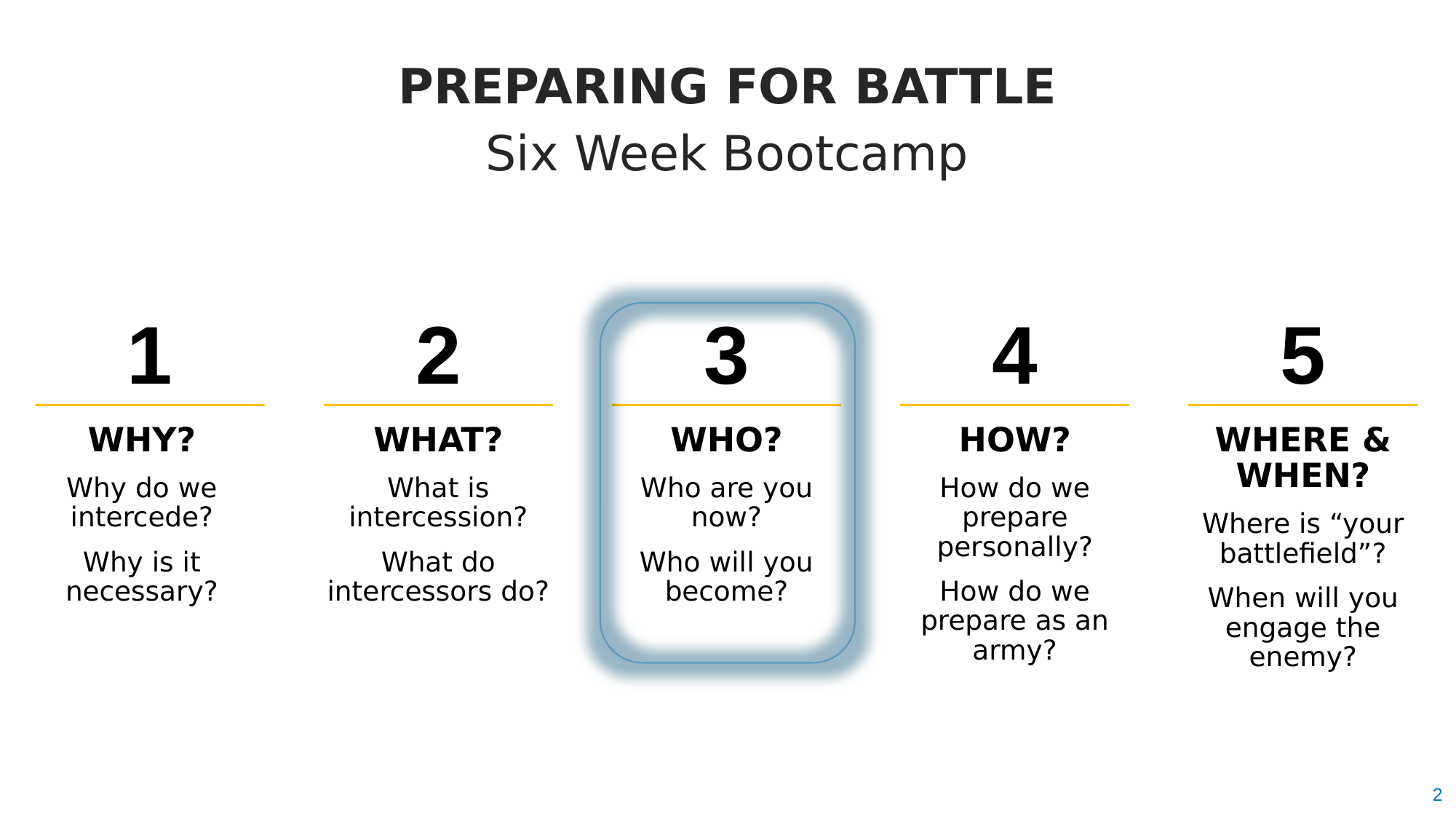

PREPARING FOR BATTLE
Six Week Bootcamp

1
2
3
4
5
WHY?
Why do we intercede?
Why is it necessary?
WHAT?
What is intercession?
What do intercessors do?
WHO?
Who are you now?
Who will you become?

HOW?
How do we prepare personally?
How do we prepare as an army?

WHERE & WHEN?
Where is “your battlefield”?
When will you engage the enemy?

2